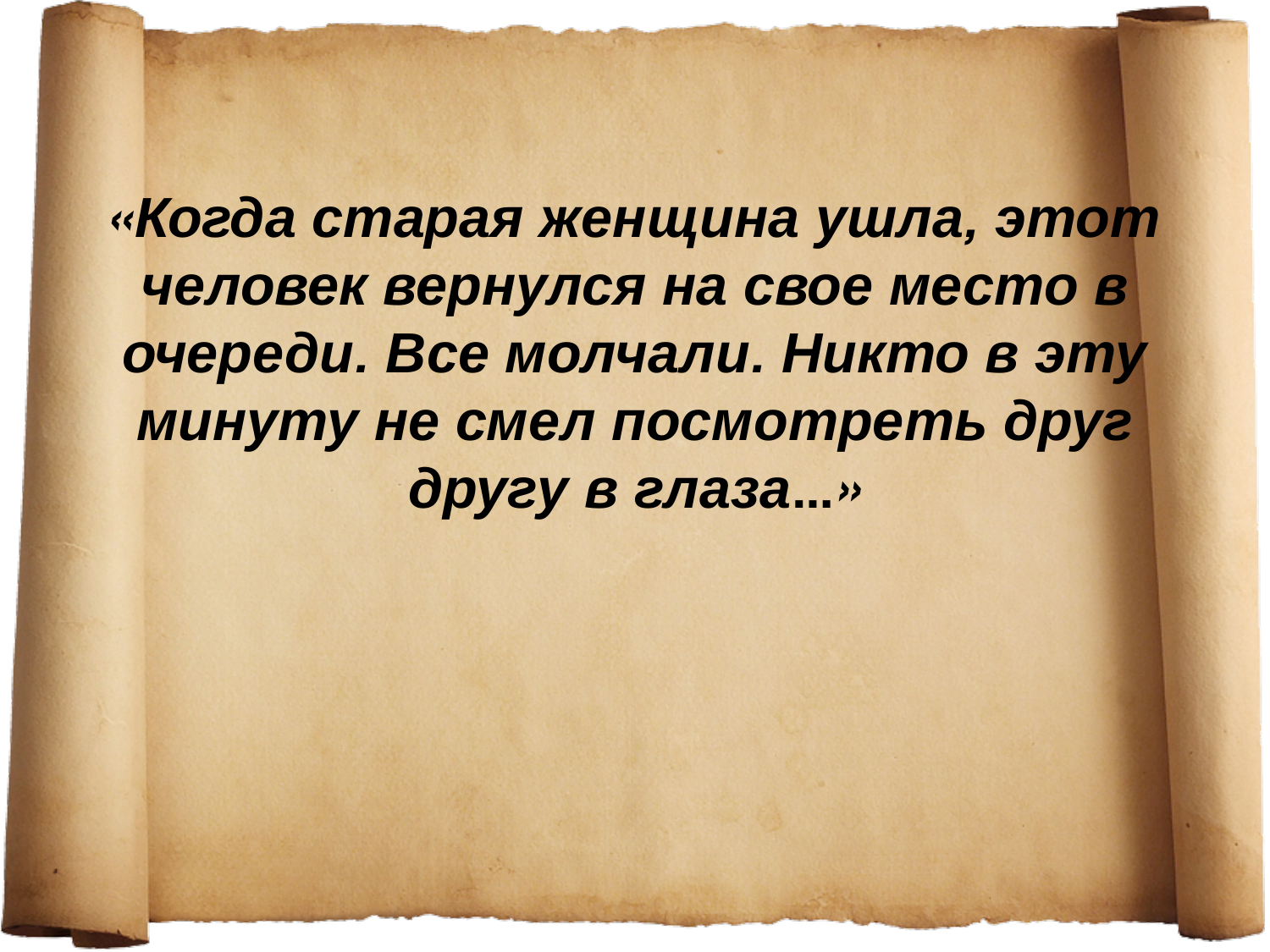

# «Когда старая женщина ушла, этот человек вернулся на свое место в очереди. Все молчали. Никто в эту минуту не смел посмотреть друг другу в глаза…»